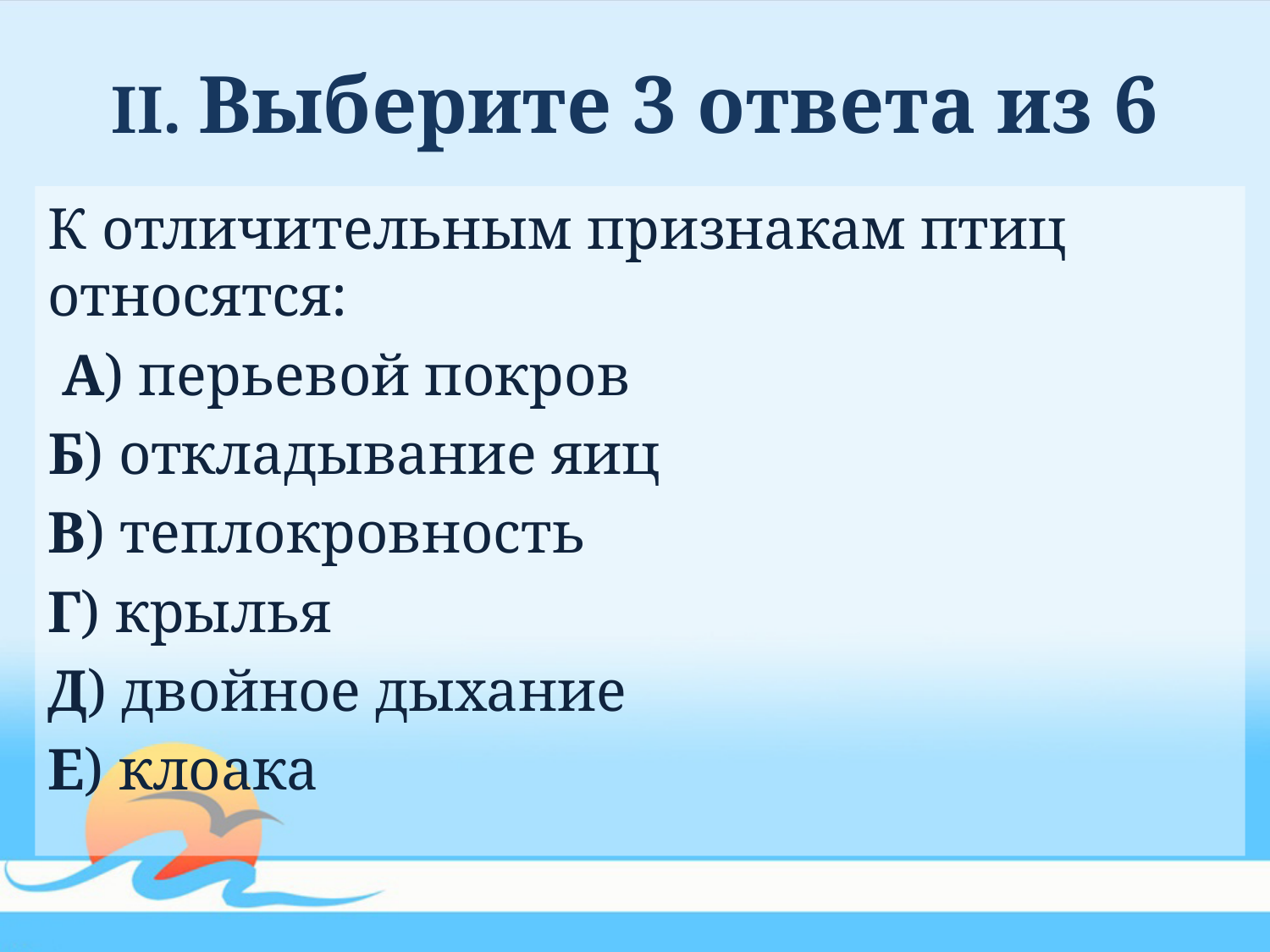

# II. Выберите 3 ответа из 6
К отличительным признакам птиц относятся:
 А) перьевой покров
Б) откладывание яиц
В) теплокровность
Г) крылья
Д) двойное дыхание
Е) клоака